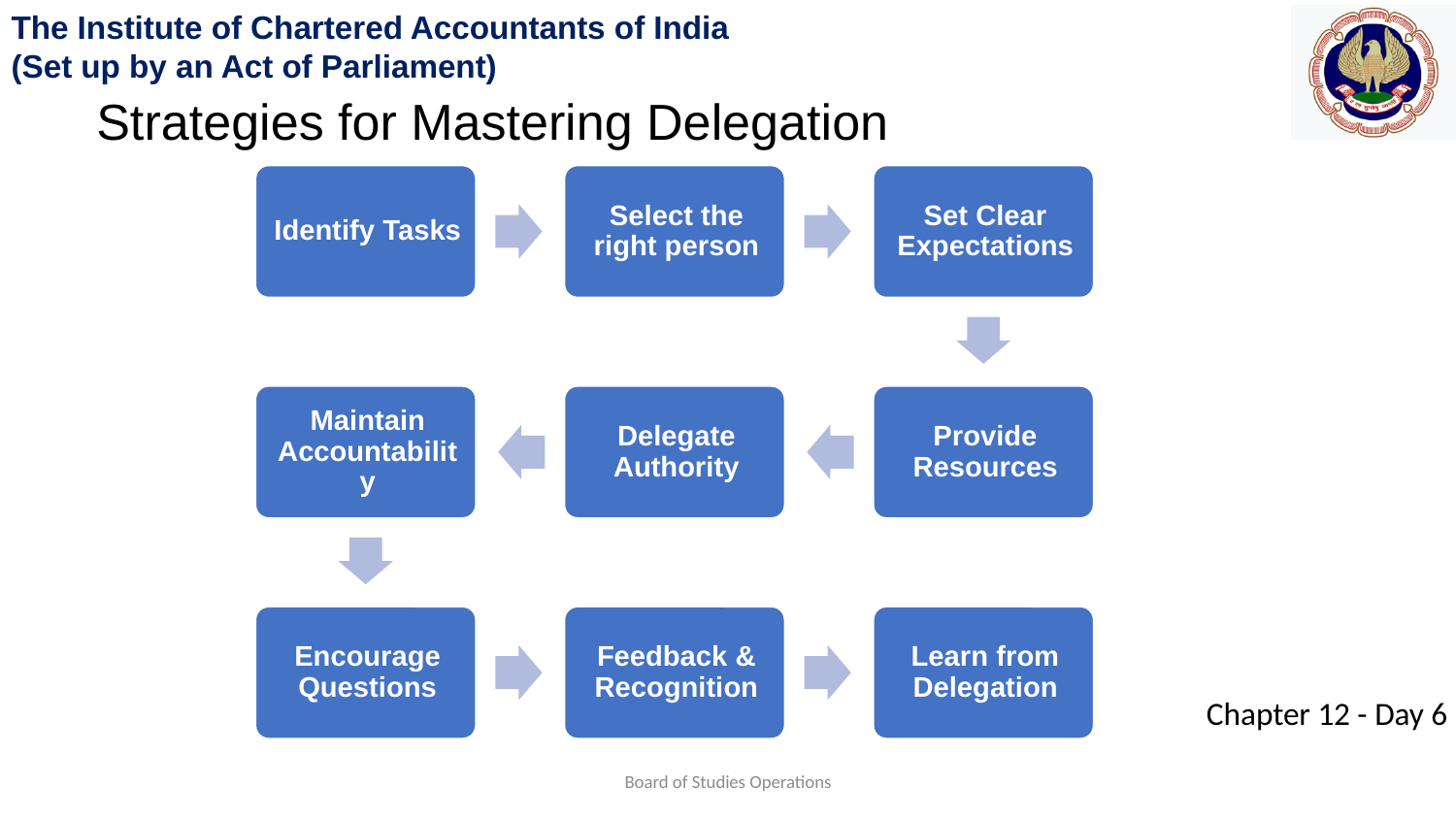

Strategies for Mastering Delegation
Identify Tasks

Select the right person

Set Clear Expectations

Provide Resources

Delegate Authority

Maintain Accountability

Encourage Questions

Feedback & Recognition

Learn from Delegation
Board of Studies Operations